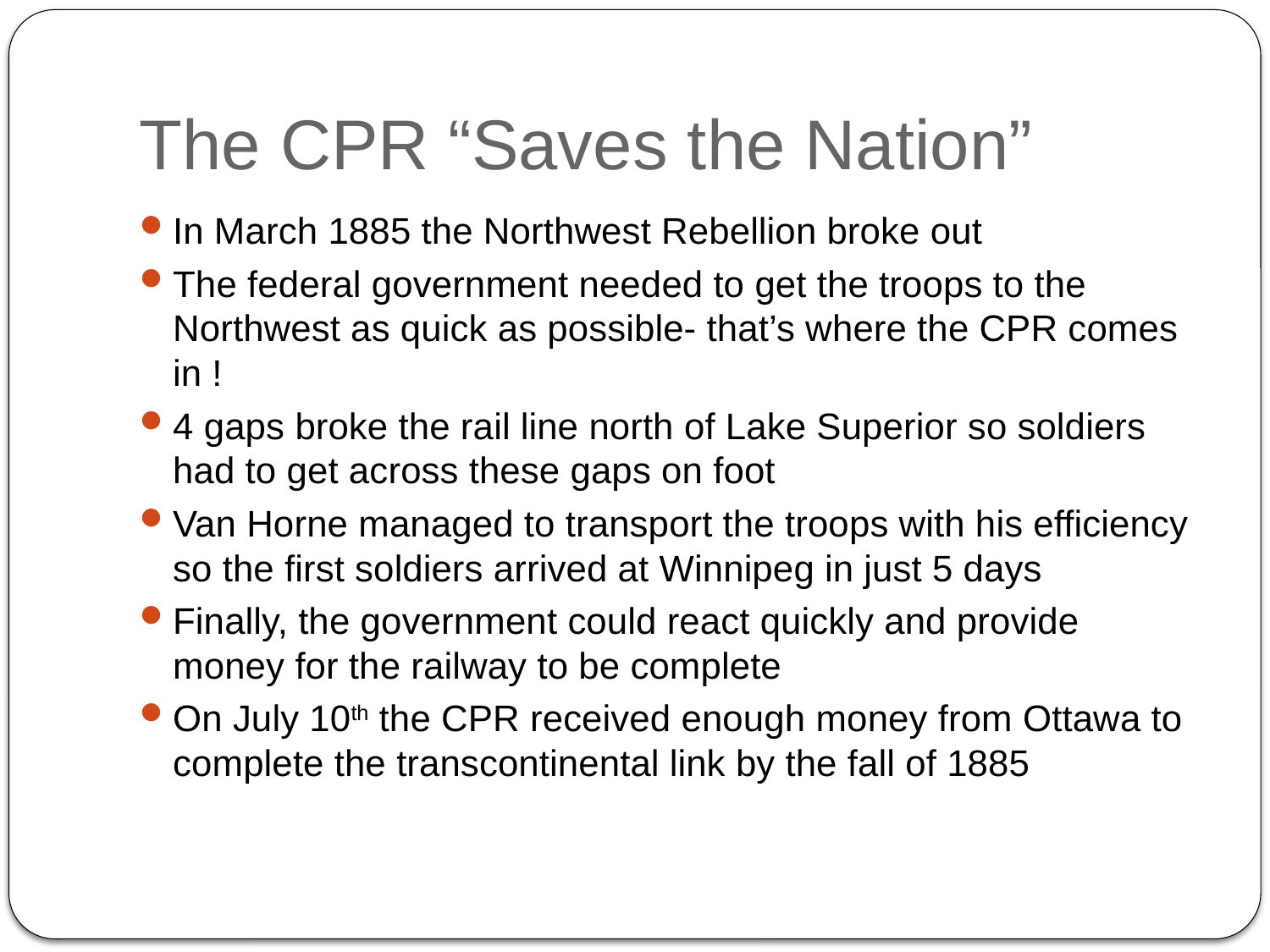

# The CPR “Saves the Nation”
In March 1885 the Northwest Rebellion broke out
The federal government needed to get the troops to the Northwest as quick as possible- that’s where the CPR comes in !
4 gaps broke the rail line north of Lake Superior so soldiers had to get across these gaps on foot
Van Horne managed to transport the troops with his efficiency so the first soldiers arrived at Winnipeg in just 5 days
Finally, the government could react quickly and provide money for the railway to be complete
On July 10th the CPR received enough money from Ottawa to complete the transcontinental link by the fall of 1885